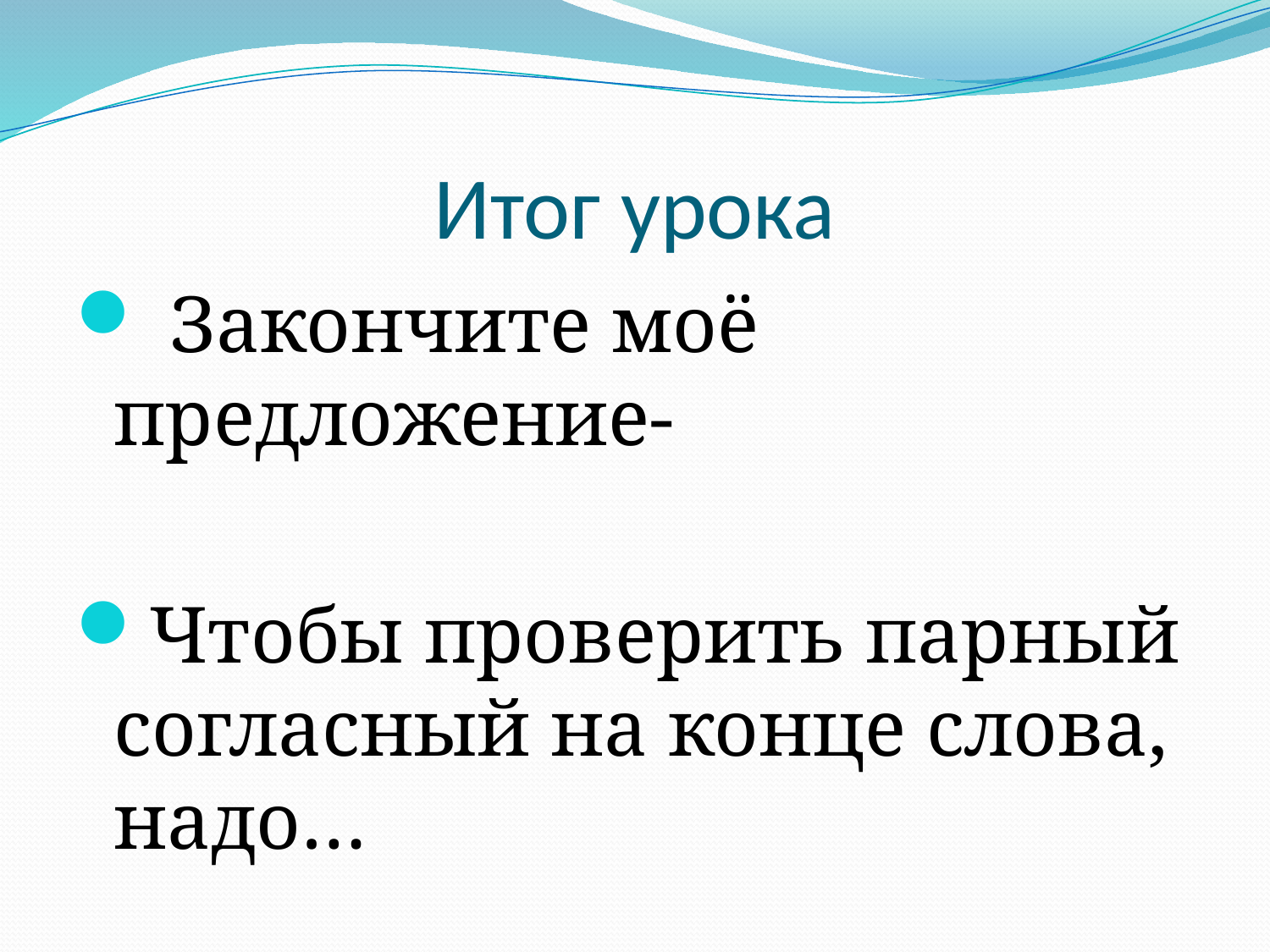

# Итог урока
 Закончите моё предложение-

Чтобы проверить парный согласный на конце слова, надо…